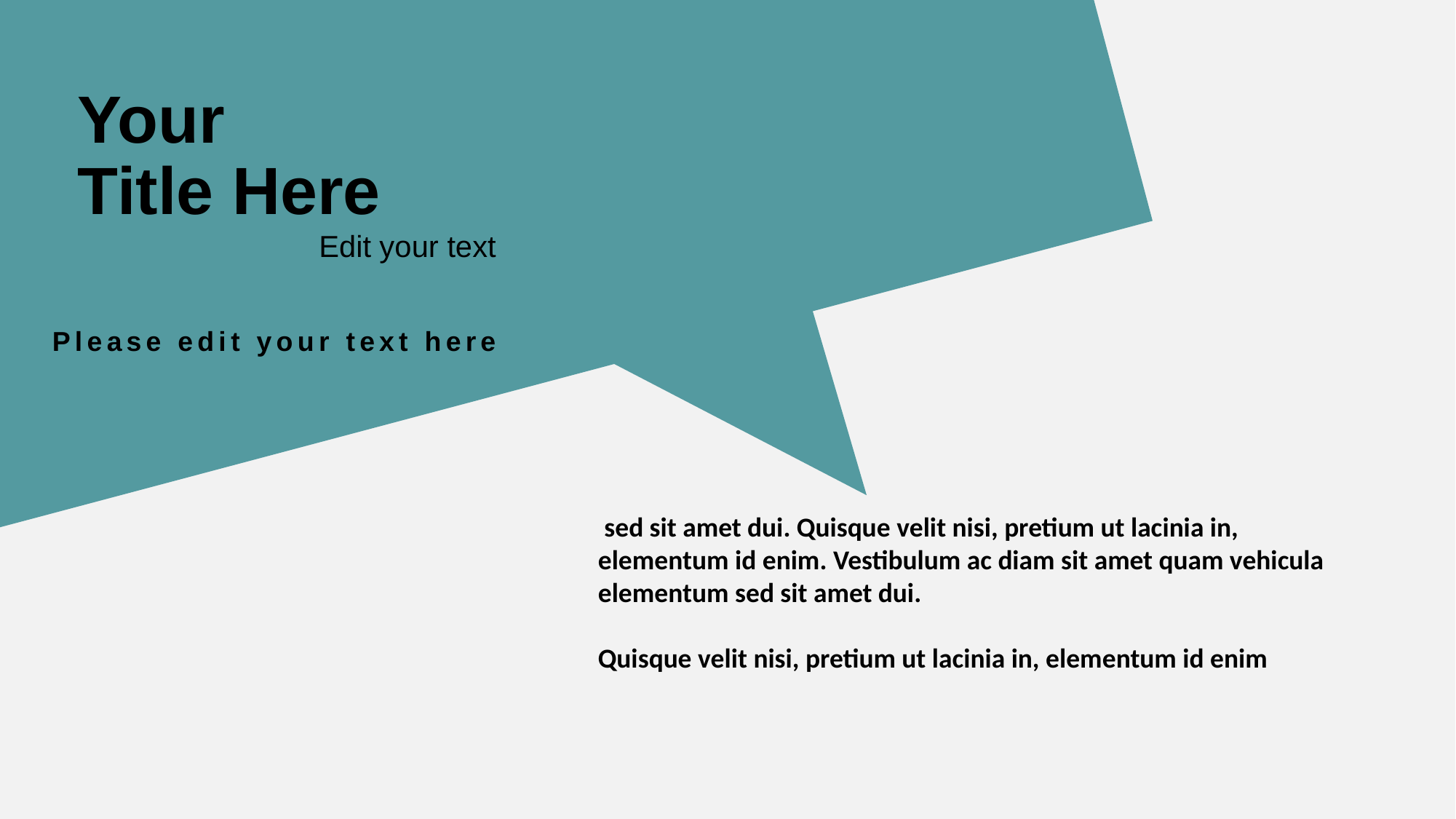

Your
Title Here
Edit your text
Please edit your text here
 sed sit amet dui. Quisque velit nisi, pretium ut lacinia in, elementum id enim. Vestibulum ac diam sit amet quam vehicula elementum sed sit amet dui.

Quisque velit nisi, pretium ut lacinia in, elementum id enim